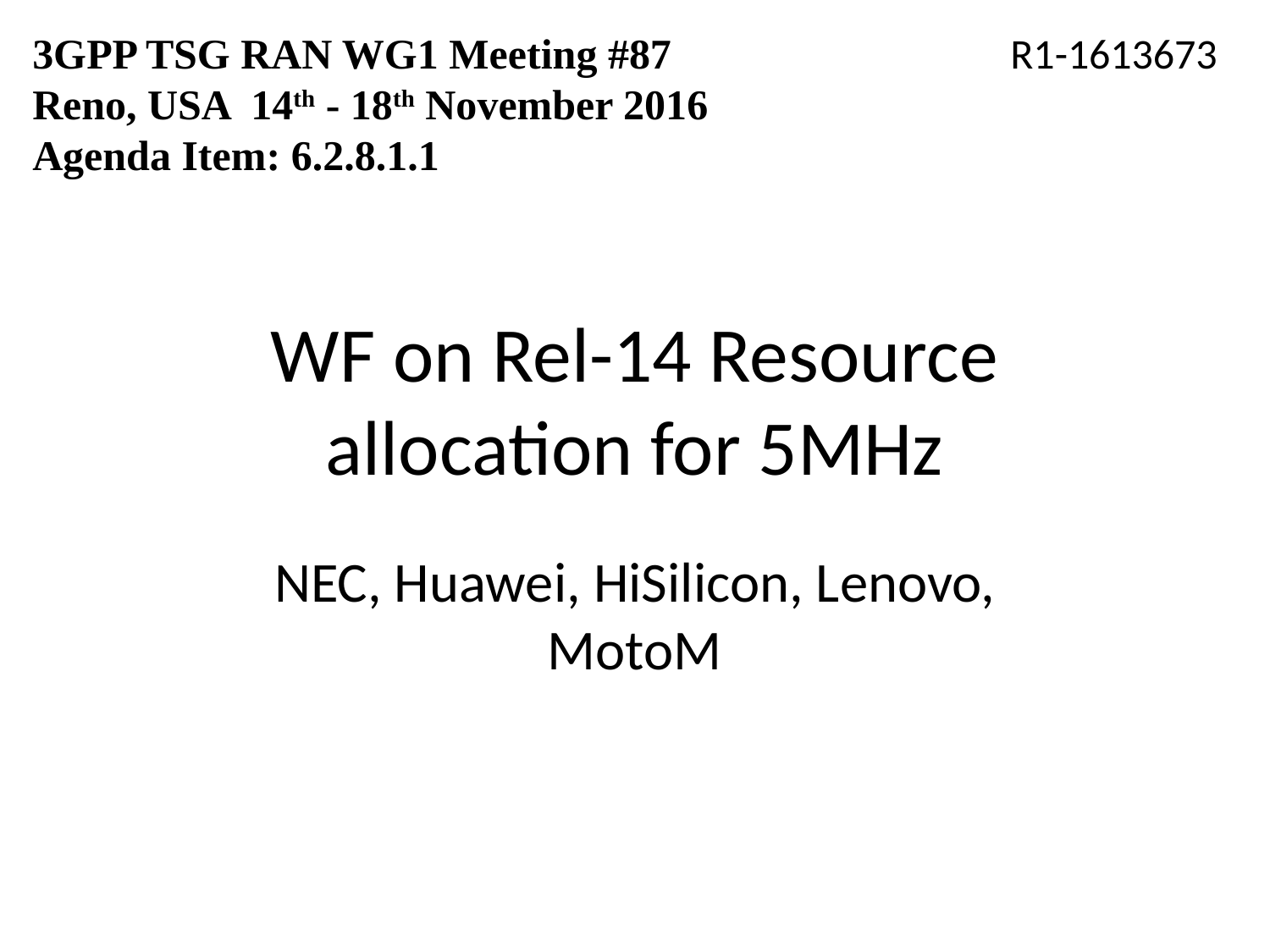

3GPP TSG RAN WG1 Meeting #87                                R1-1613673
Reno, USA  14th - 18th November 2016
Agenda Item: 6.2.8.1.1

# WF on Rel-14 Resource allocation for 5MHz
NEC, Huawei, HiSilicon, Lenovo, MotoM